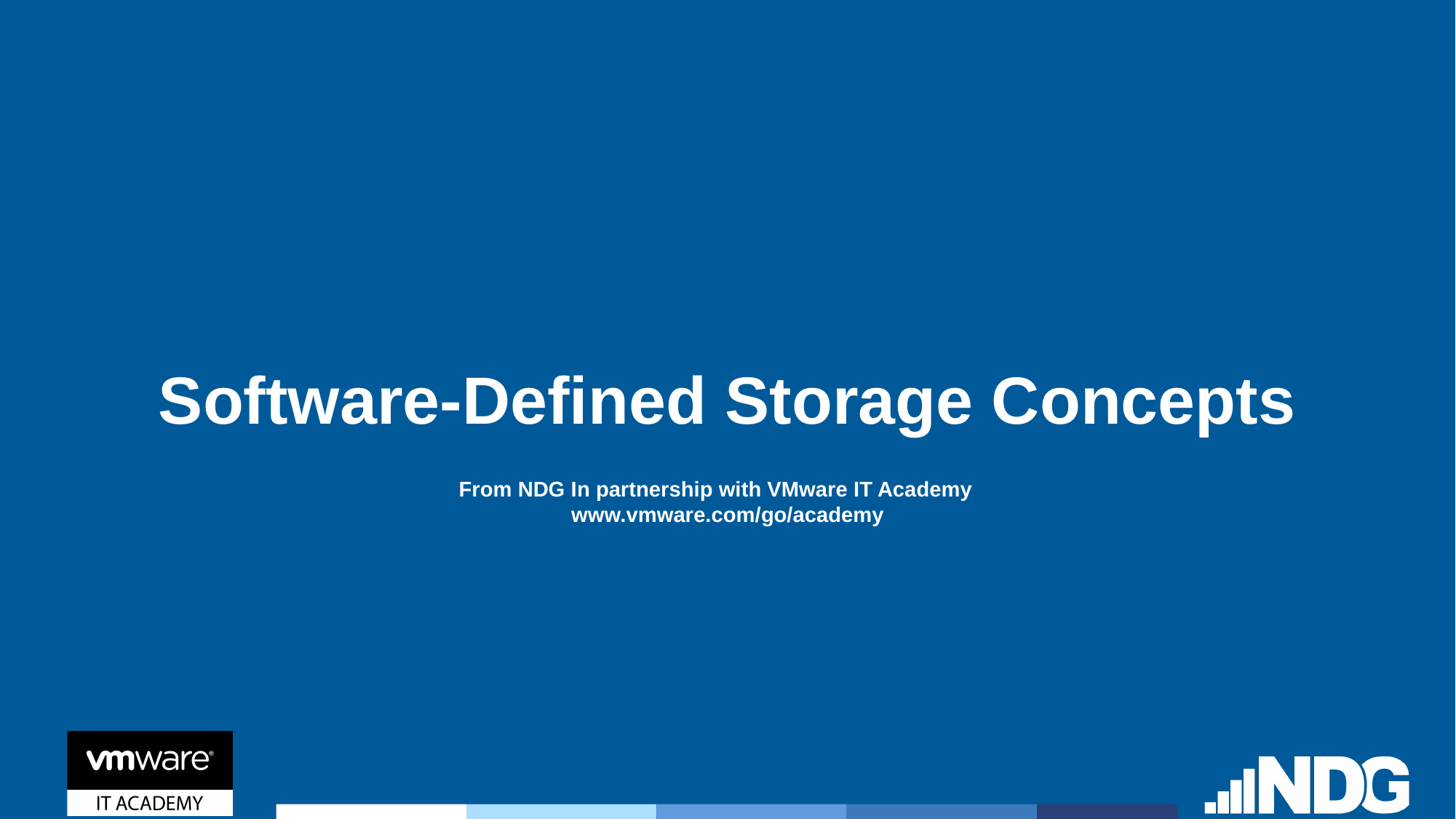

# Software-Defined Storage Concepts
From NDG In partnership with VMware IT Academy     www.vmware.com/go/academy